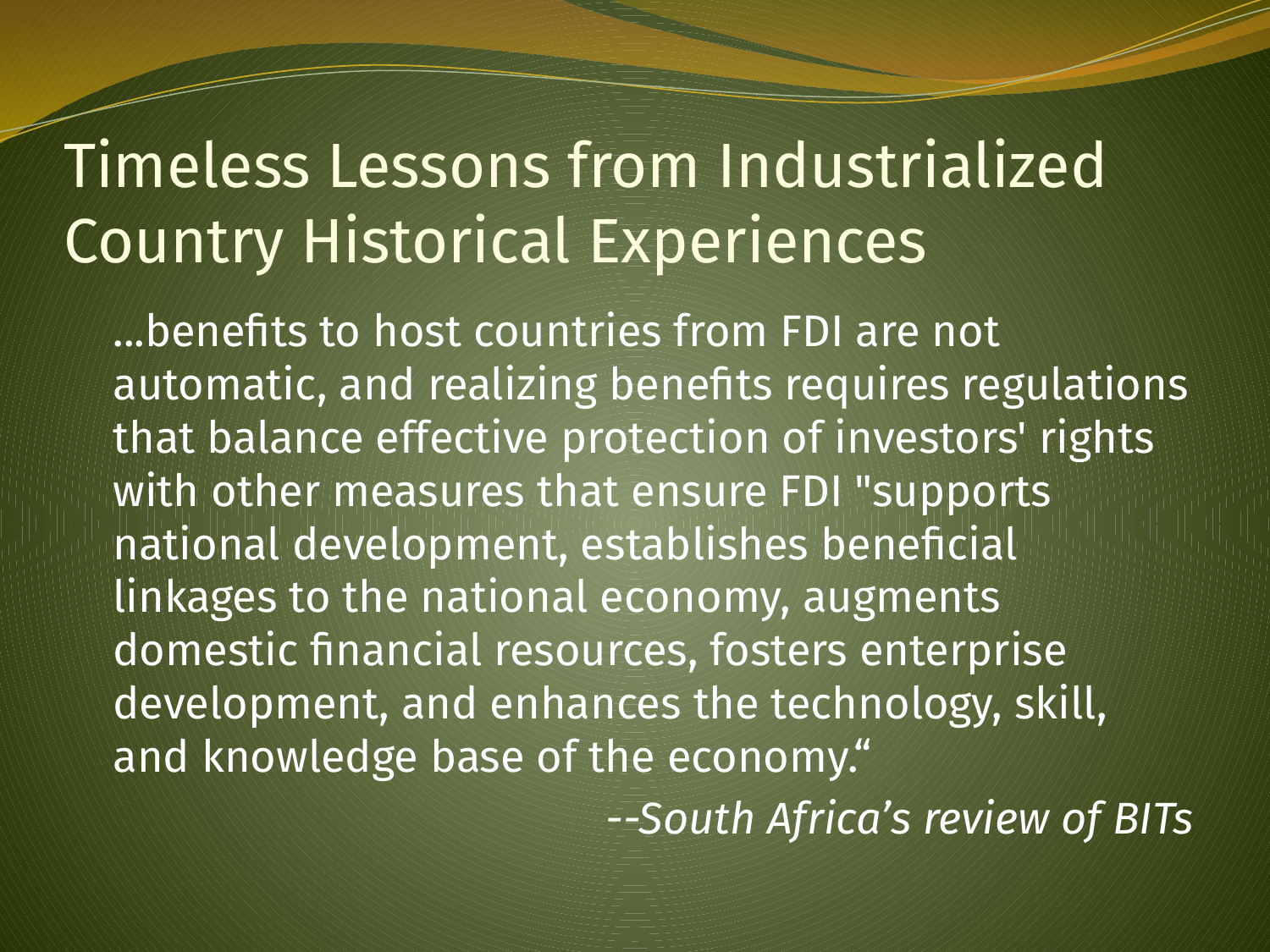

# Timeless Lessons from Industrialized Country Historical Experiences
	...benefits to host countries from FDI are not automatic, and realizing benefits requires regulations that balance effective protection of investors' rights with other measures that ensure FDI "supports national development, establishes beneficial linkages to the national economy, augments domestic financial resources, fosters enterprise development, and enhances the technology, skill, and knowledge base of the economy.“
--South Africa’s review of BITs